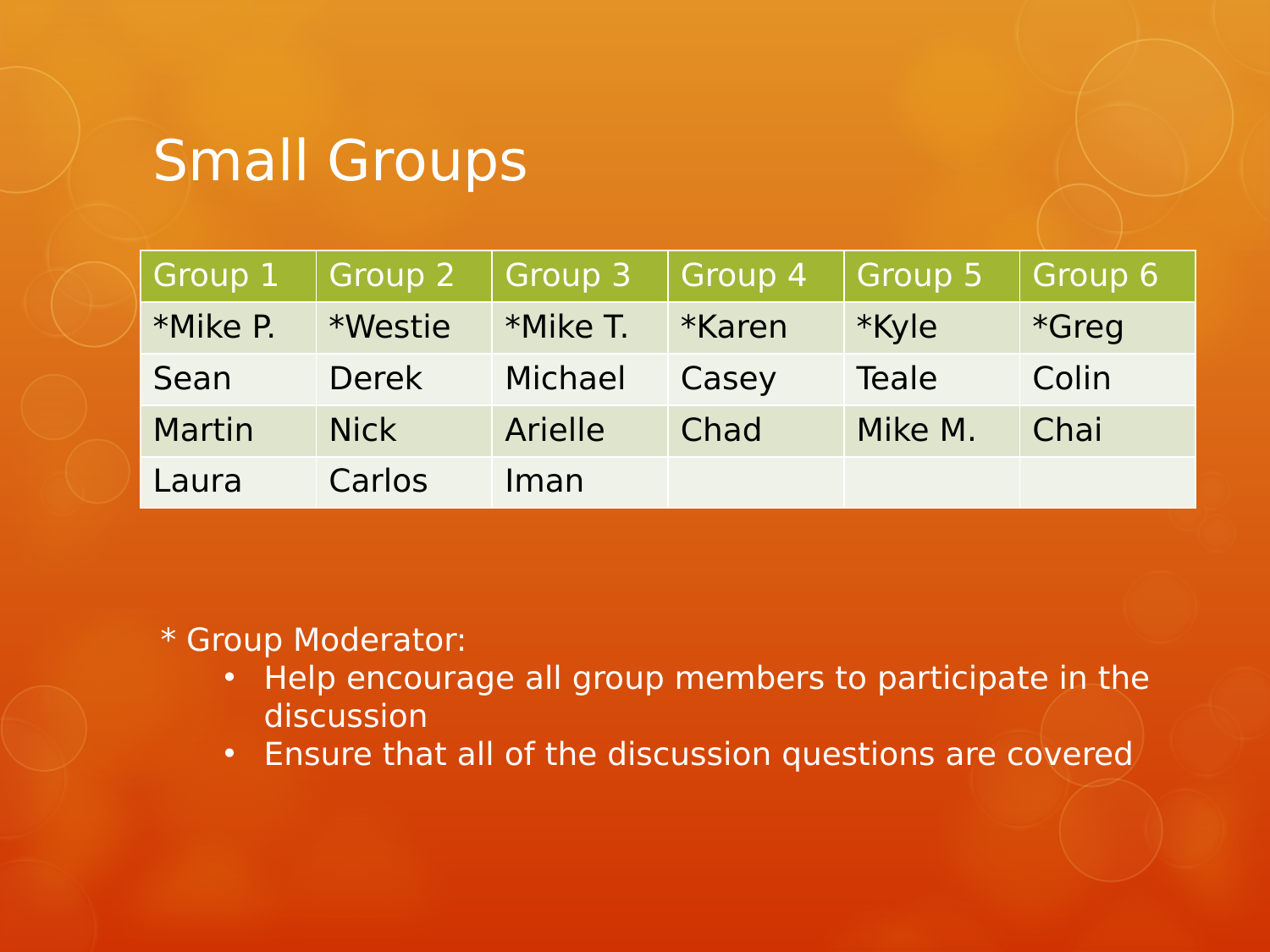

# Small Groups
| Group 1 | Group 2 | Group 3 | Group 4 | Group 5 | Group 6 |
| --- | --- | --- | --- | --- | --- |
| \*Mike P. | \*Westie | \*Mike T. | \*Karen | \*Kyle | \*Greg |
| Sean | Derek | Michael | Casey | Teale | Colin |
| Martin | Nick | Arielle | Chad | Mike M. | Chai |
| Laura | Carlos | Iman |  |  |  |
* Group Moderator:
Help encourage all group members to participate in the discussion
Ensure that all of the discussion questions are covered